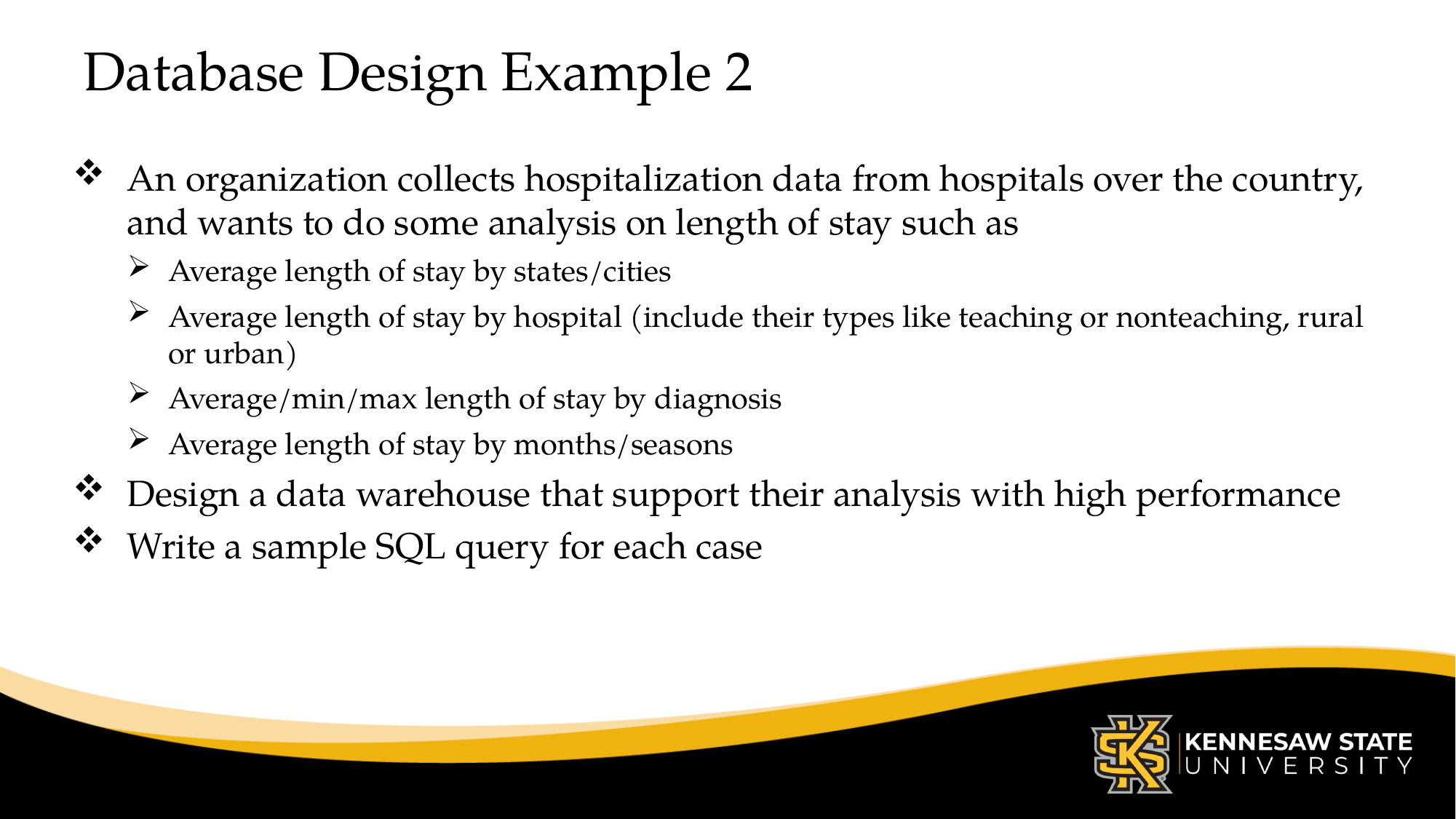

# Database Design Example 2
An organization collects hospitalization data from hospitals over the country, and wants to do some analysis on length of stay such as
Average length of stay by states/cities
Average length of stay by hospital (include their types like teaching or nonteaching, rural or urban)
Average/min/max length of stay by diagnosis
Average length of stay by months/seasons
Design a data warehouse that support their analysis with high performance
Write a sample SQL query for each case